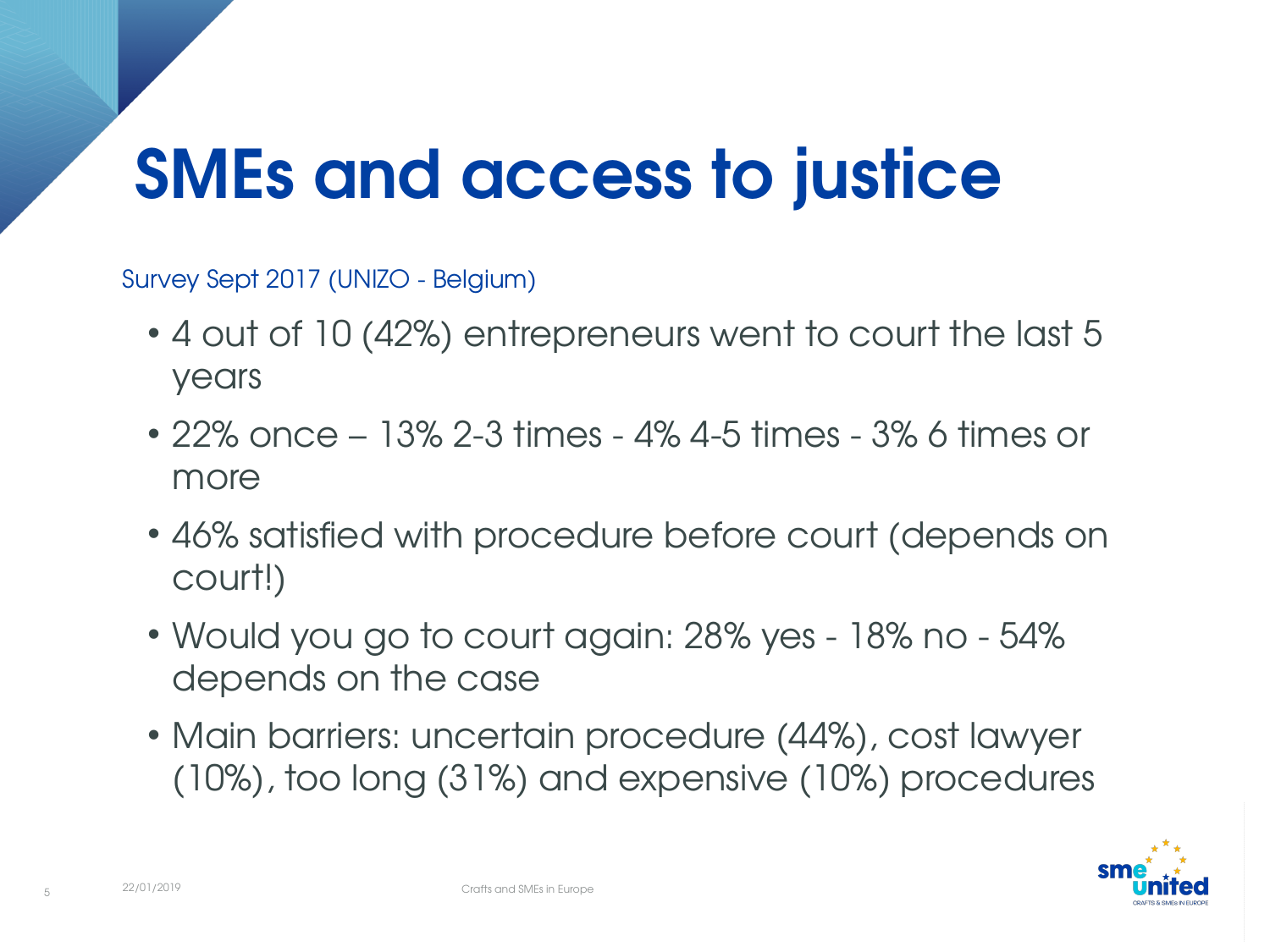

SMEs and access to justice
Survey Sept 2017 (UNIZO - Belgium)
4 out of 10 (42%) entrepreneurs went to court the last 5 years
22% once – 13% 2-3 times - 4% 4-5 times - 3% 6 times or more
46% satisfied with procedure before court (depends on court!)
Would you go to court again: 28% yes - 18% no - 54% depends on the case
Main barriers: uncertain procedure (44%), cost lawyer (10%), too long (31%) and expensive (10%) procedures

Crafts and SMEs in Europe
5
22/01/2019